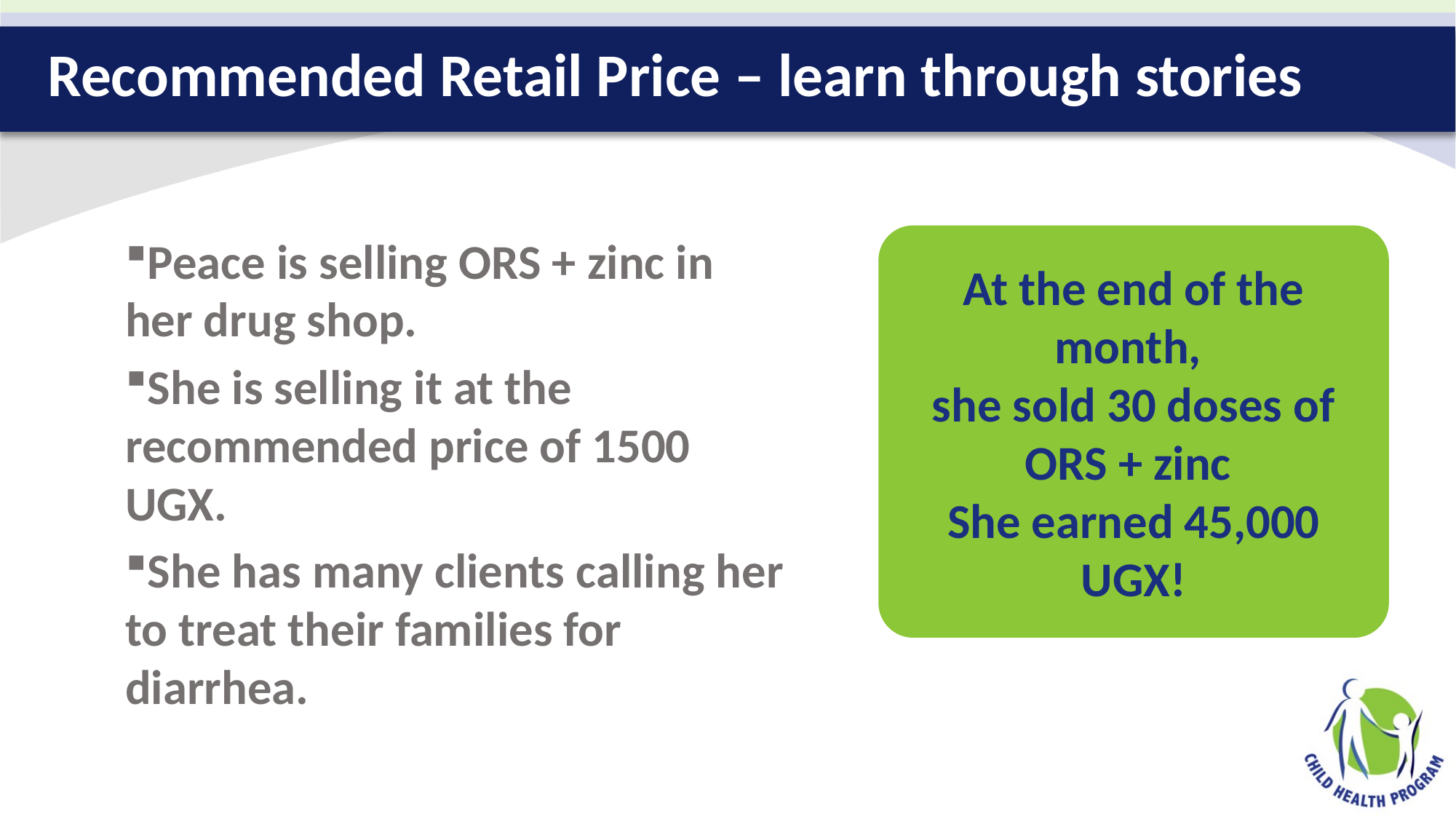

# Recommended Retail Price – learn through stories
Peace is selling ORS + zinc in her drug shop.
She is selling it at the recommended price of 1500 UGX.
She has many clients calling her to treat their families for diarrhea.

At the end of the month,
she sold 30 doses of ORS + zinc
She earned 45,000 UGX!